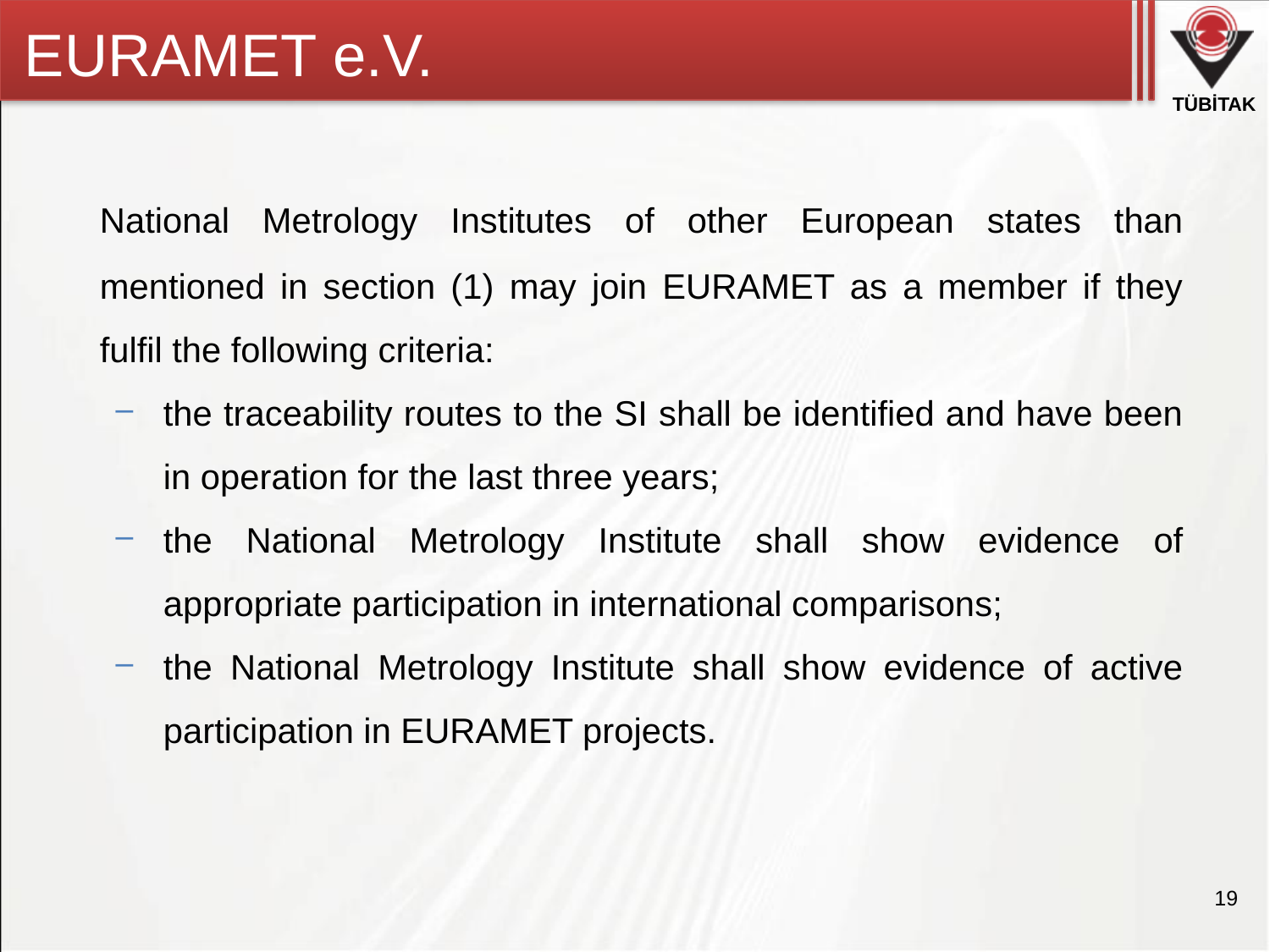

EURAMET e.V.
	National Metrology Institutes of other European states than mentioned in section (1) may join EURAMET as a member if they fulfil the following criteria:
the traceability routes to the SI shall be identified and have been in operation for the last three years;
the National Metrology Institute shall show evidence of appropriate participation in international comparisons;
the National Metrology Institute shall show evidence of active participation in EURAMET projects.

19